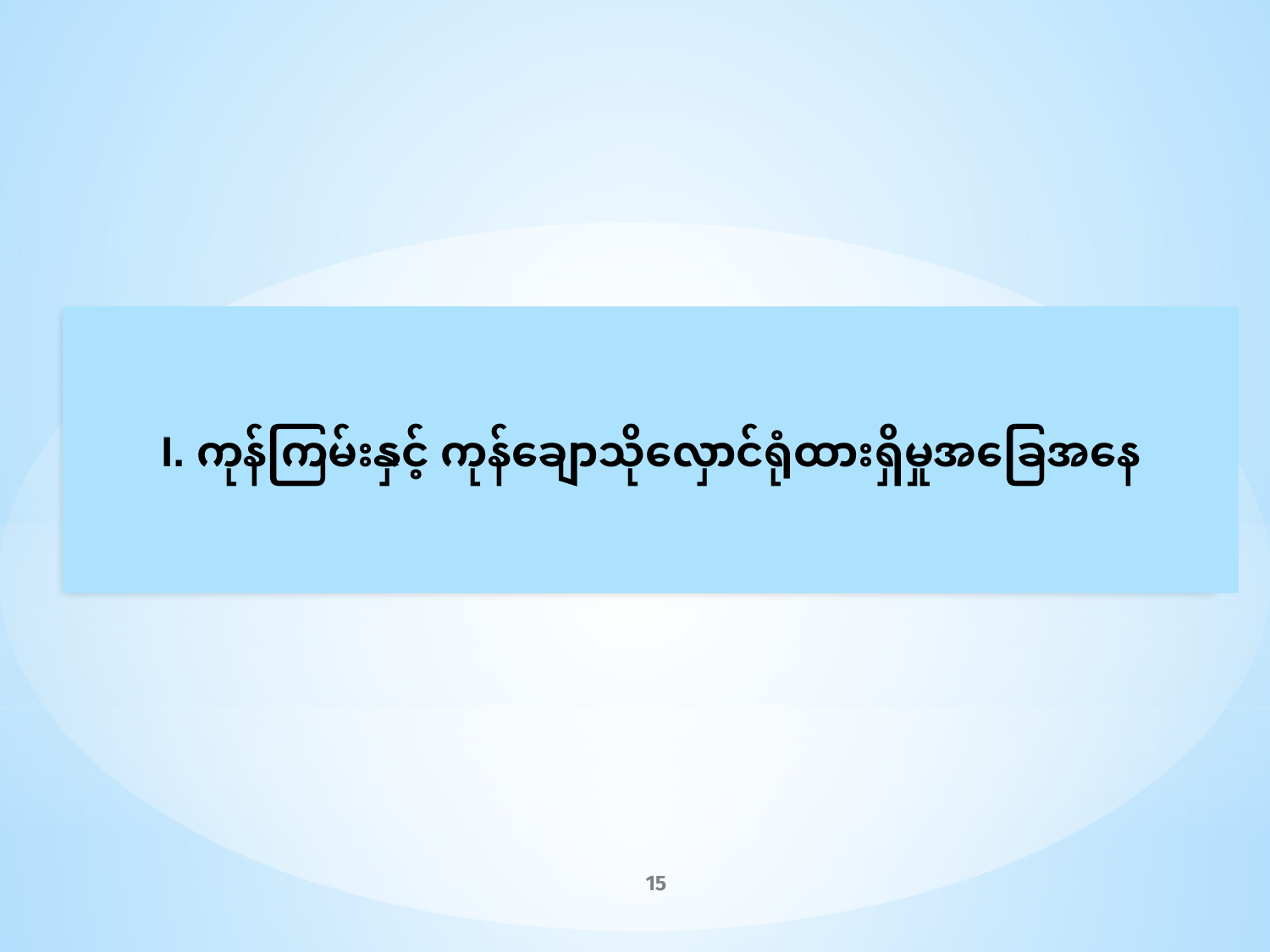

I. ကုန်ကြမ်းနှင့် ကုန်ချောသိုလှောင်ရုံထားရှိမှုအခြေအနေ
15